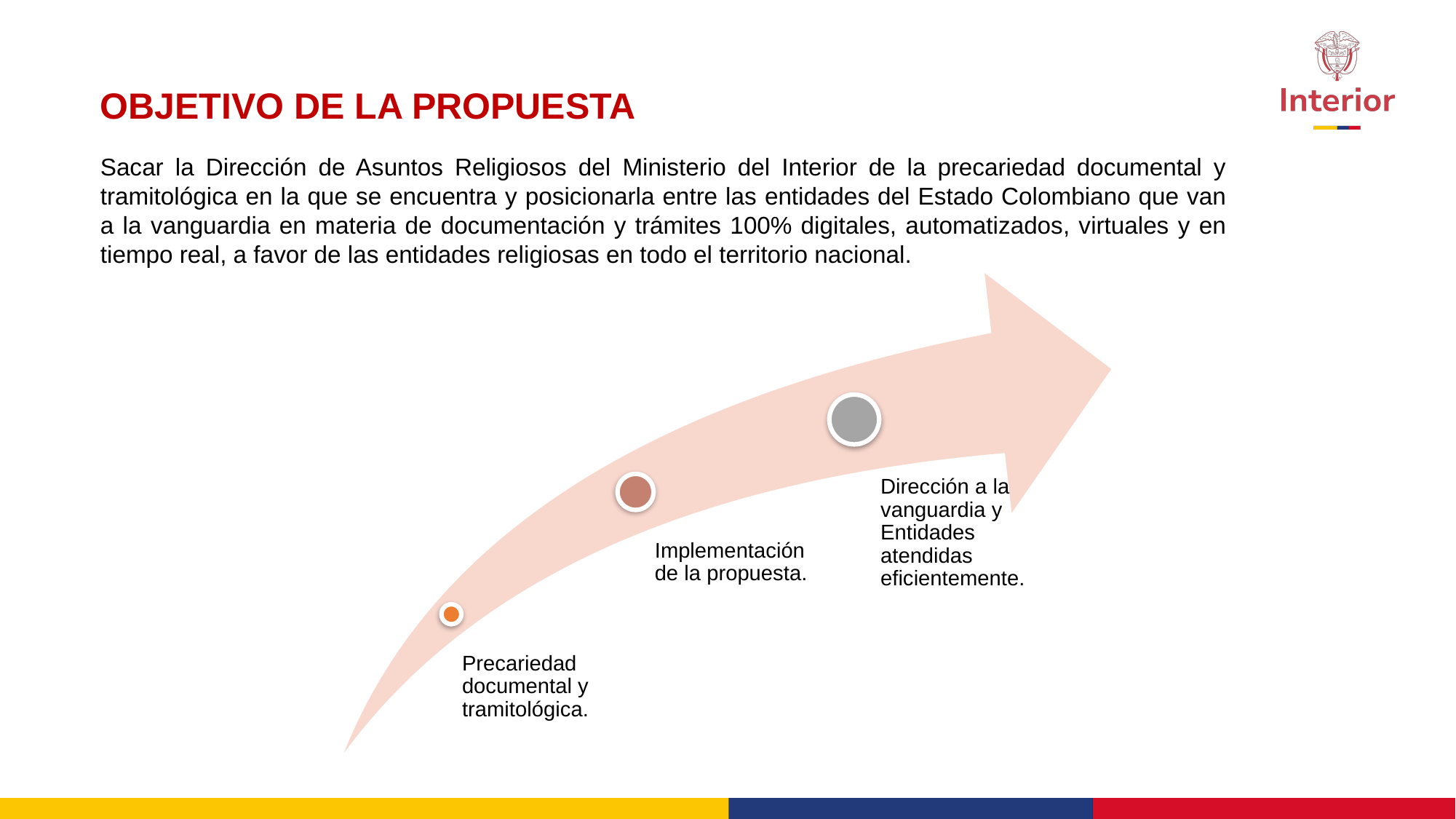

OBJETIVO DE LA PROPUESTA

Sacar la Dirección de Asuntos Religiosos del Ministerio del Interior de la precariedad documental y tramitológica en la que se encuentra y posicionarla entre las entidades del Estado Colombiano que van a la vanguardia en materia de documentación y trámites 100% digitales, automatizados, virtuales y en tiempo real, a favor de las entidades religiosas en todo el territorio nacional.
Precariedad documental y tramitológica.
Implementación de la propuesta.
Dirección a la vanguardia y Entidades atendidas eficientemente.